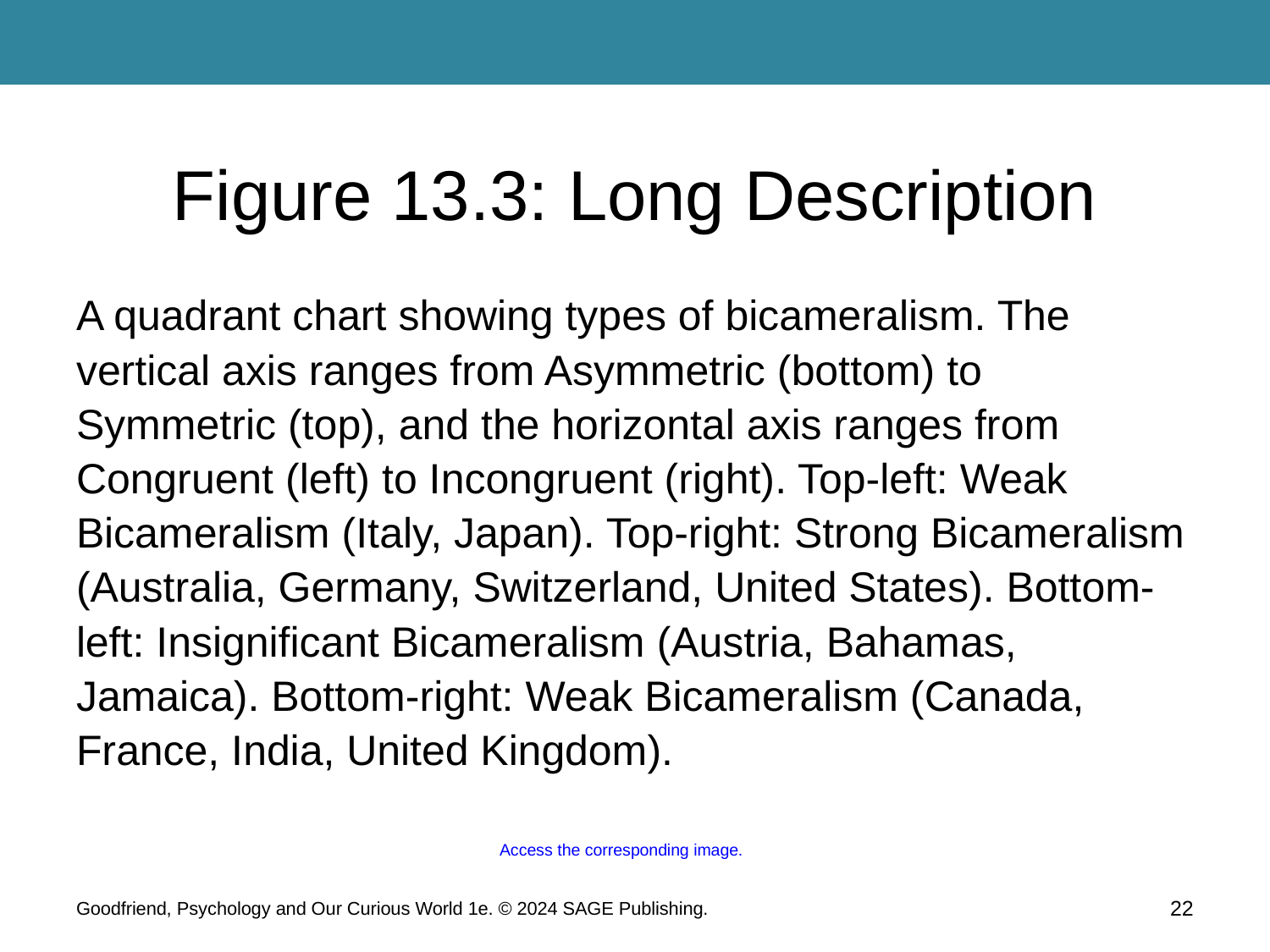

# Figure 13.3: Long Description
A quadrant chart showing types of bicameralism. The vertical axis ranges from Asymmetric (bottom) to Symmetric (top), and the horizontal axis ranges from Congruent (left) to Incongruent (right). Top-left: Weak Bicameralism (Italy, Japan). Top-right: Strong Bicameralism (Australia, Germany, Switzerland, United States). Bottom-left: Insignificant Bicameralism (Austria, Bahamas, Jamaica). Bottom-right: Weak Bicameralism (Canada, France, India, United Kingdom).
Access the corresponding image.
22
Goodfriend, Psychology and Our Curious World 1e. © 2024 SAGE Publishing.